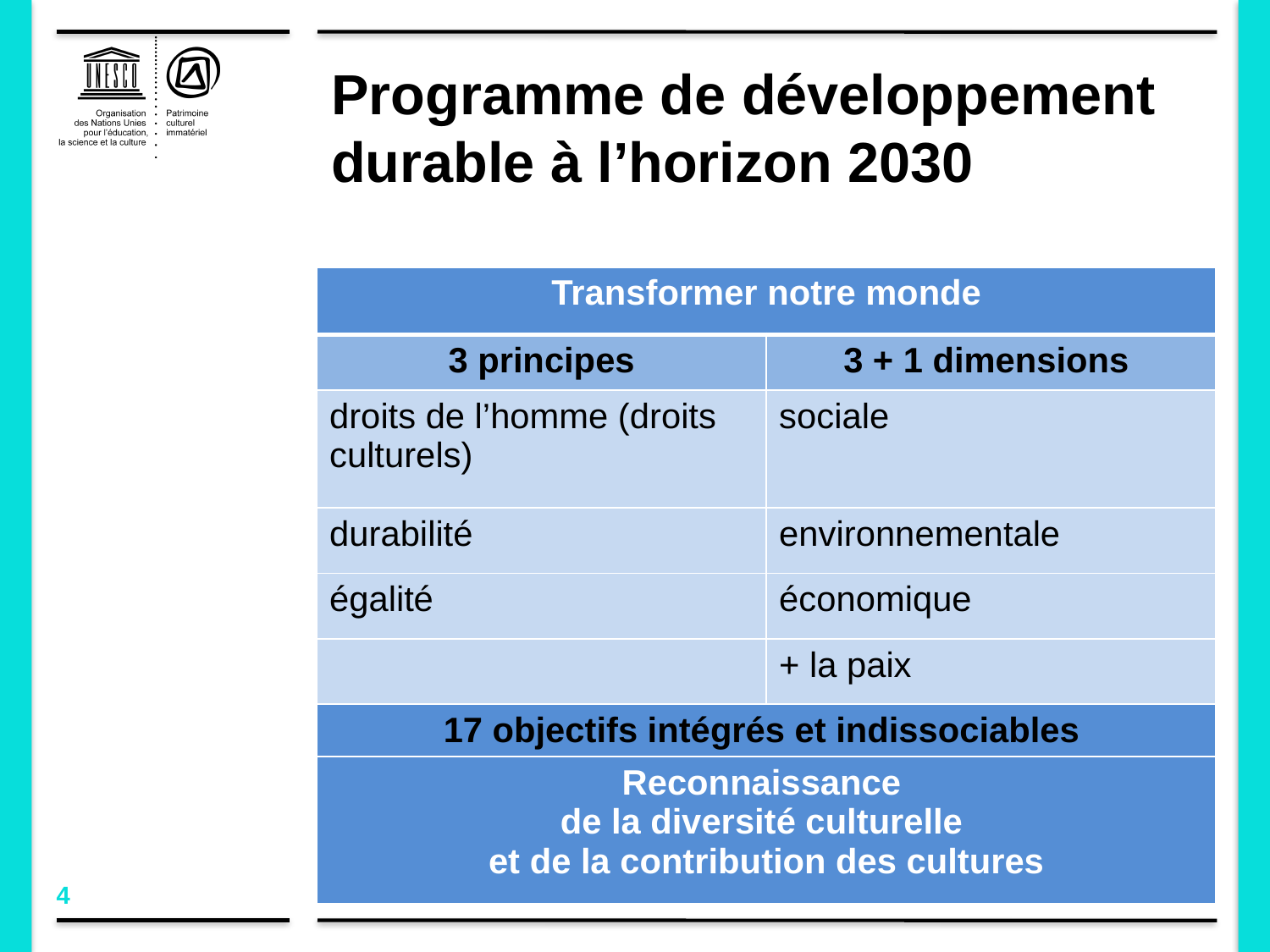

# Programme de développement durable à l’horizon 2030
| Transformer notre monde |  |
| --- | --- |
| 3 principes | 3 + 1 dimensions |
| droits de l’homme (droits culturels) | sociale |
| durabilité | environnementale |
| égalité | économique |
|  | + la paix |
| 17 objectifs intégrés et indissociables |  |
| Reconnaissance de la diversité culturelle et de la contribution des cultures |  |